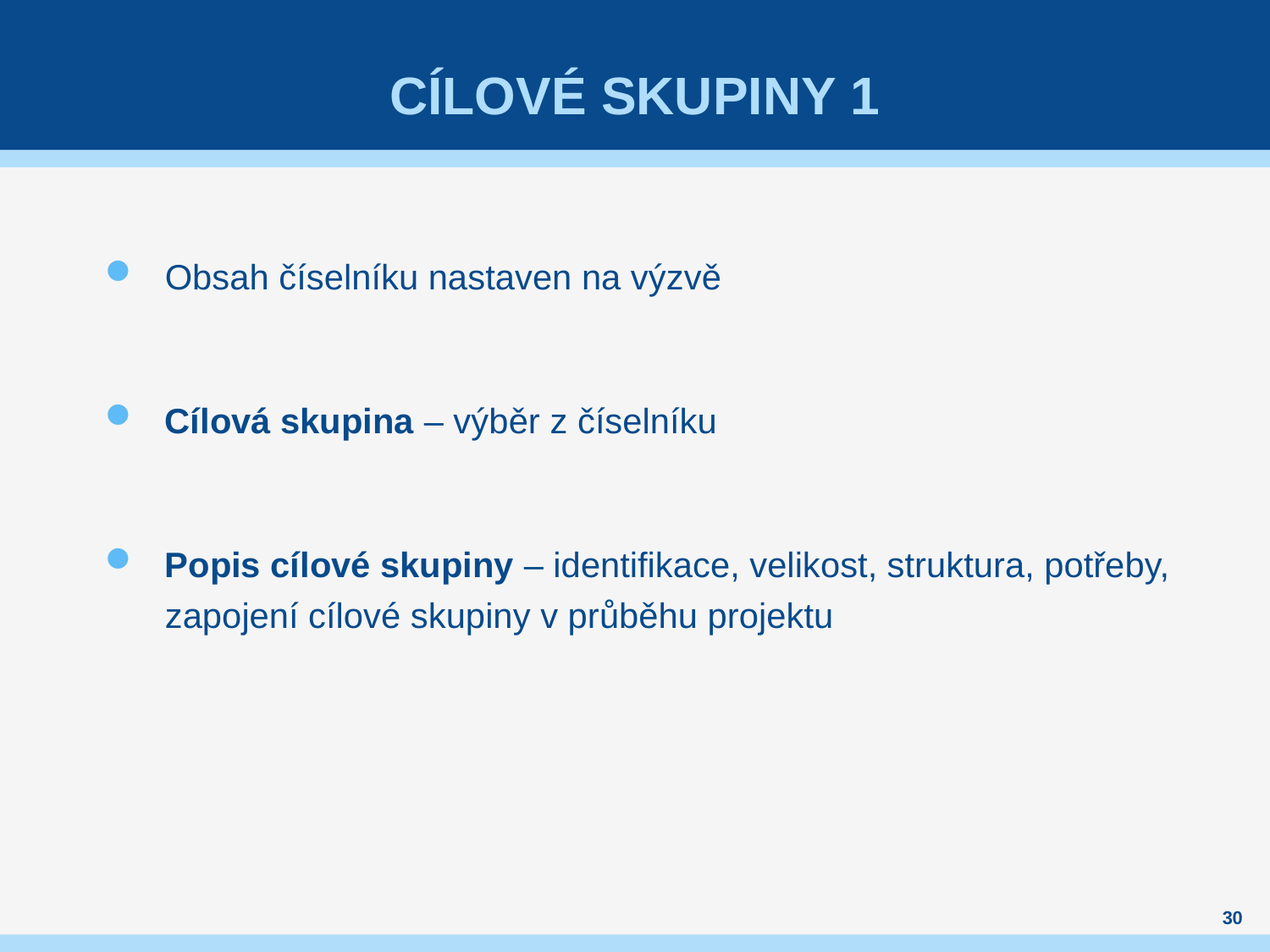

# Cílové skupiny 1
Obsah číselníku nastaven na výzvě

Cílová skupina – výběr z číselníku

Popis cílové skupiny – identifikace, velikost, struktura, potřeby, zapojení cílové skupiny v průběhu projektu

30